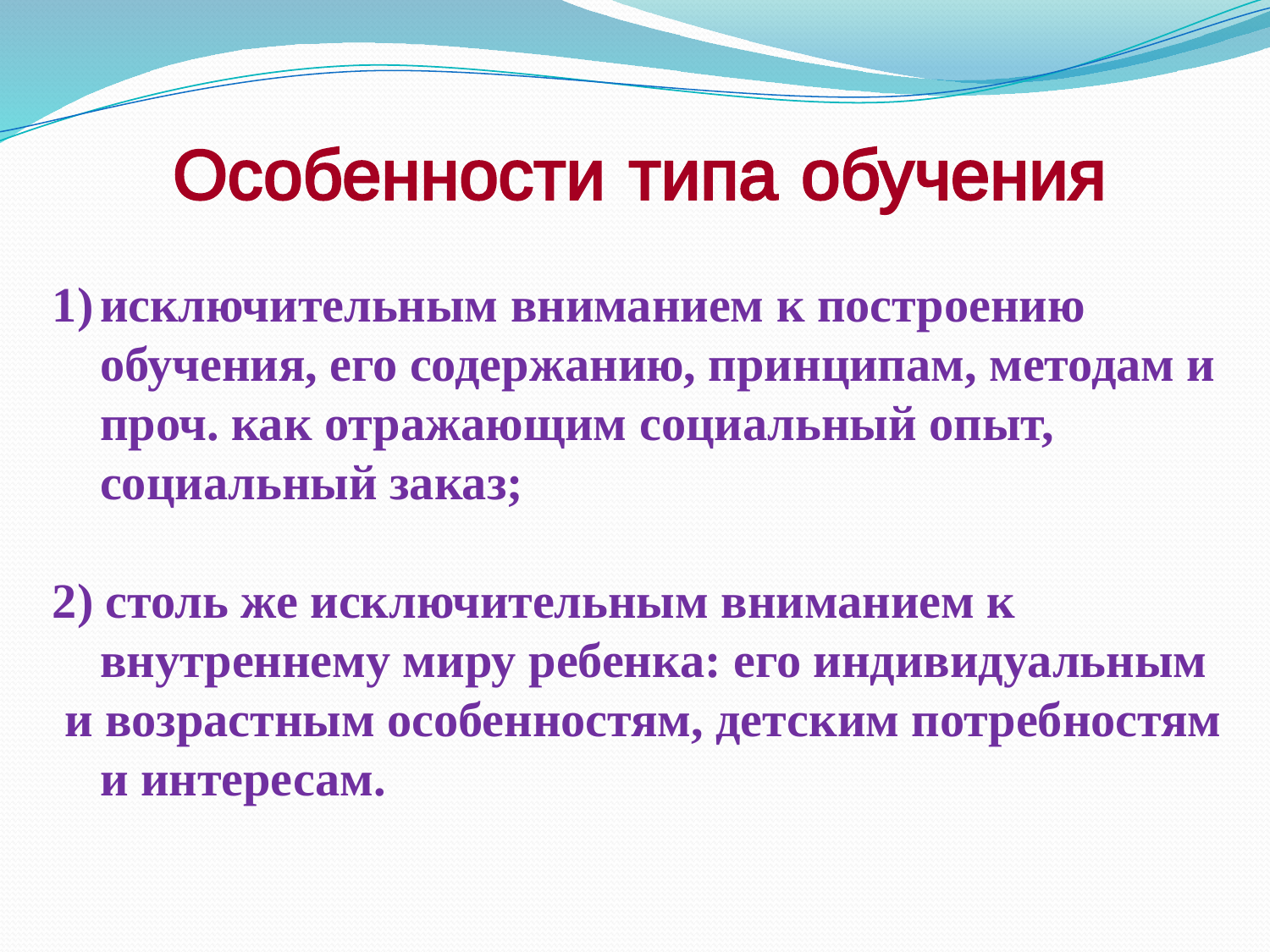

Особенности типа обучения

исключительным вниманием к построению обучения, его содержанию, принципам, методам и проч. как отражающим социальный опыт, социальный заказ;

2) столь же исключительным вниманием к внутреннему миру ребенка: его индивидуальным
 и возрастным особенностям, детским потребностям и интересам.